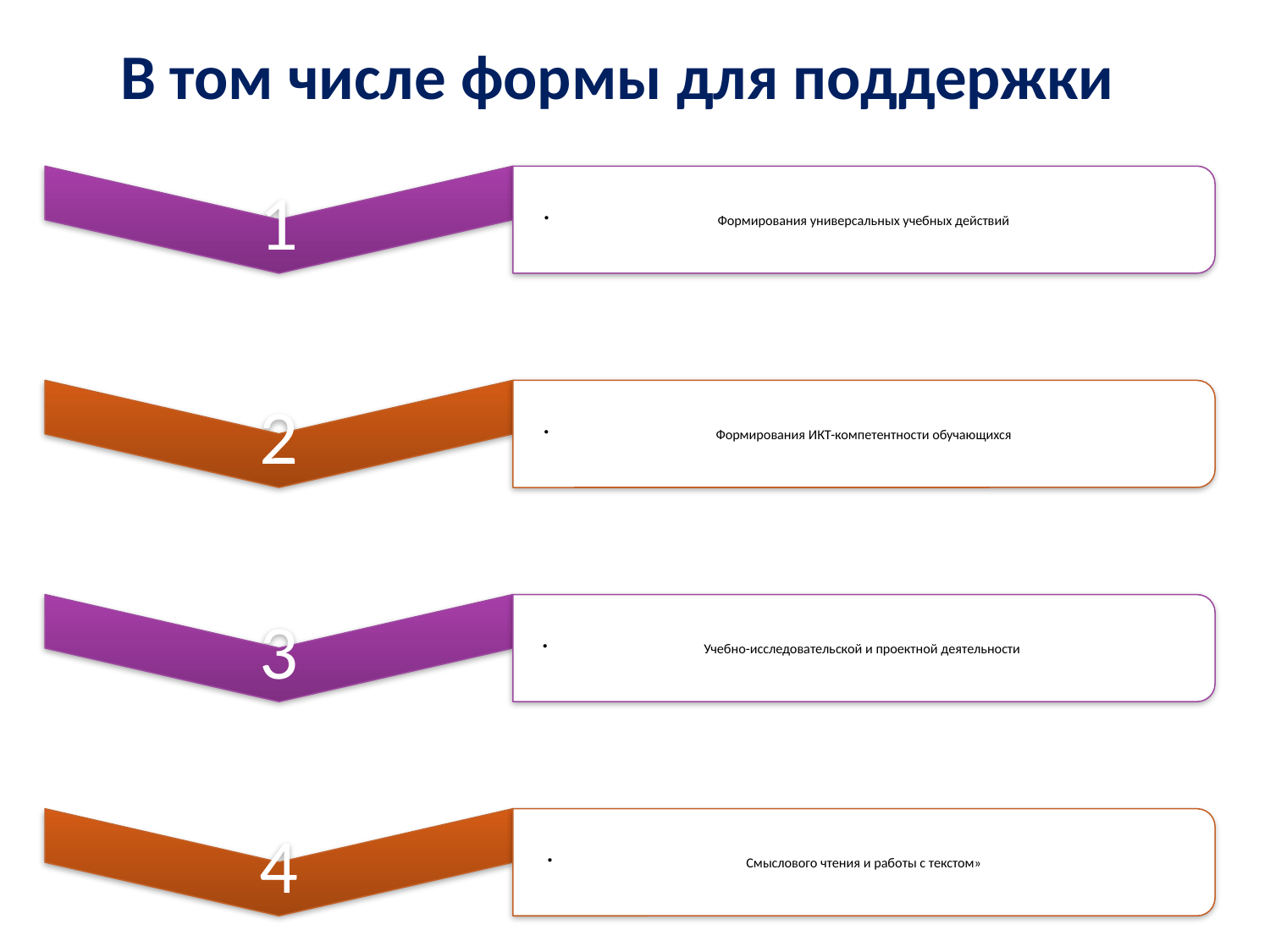

# В том числе формы для поддержки
1
Формирования универсальных учебных действий
2
Формирования ИКТ-компетентности обучающихся
3
Учебно-исследовательской и проектной деятельности
4
Смыслового чтения и работы с текстом»